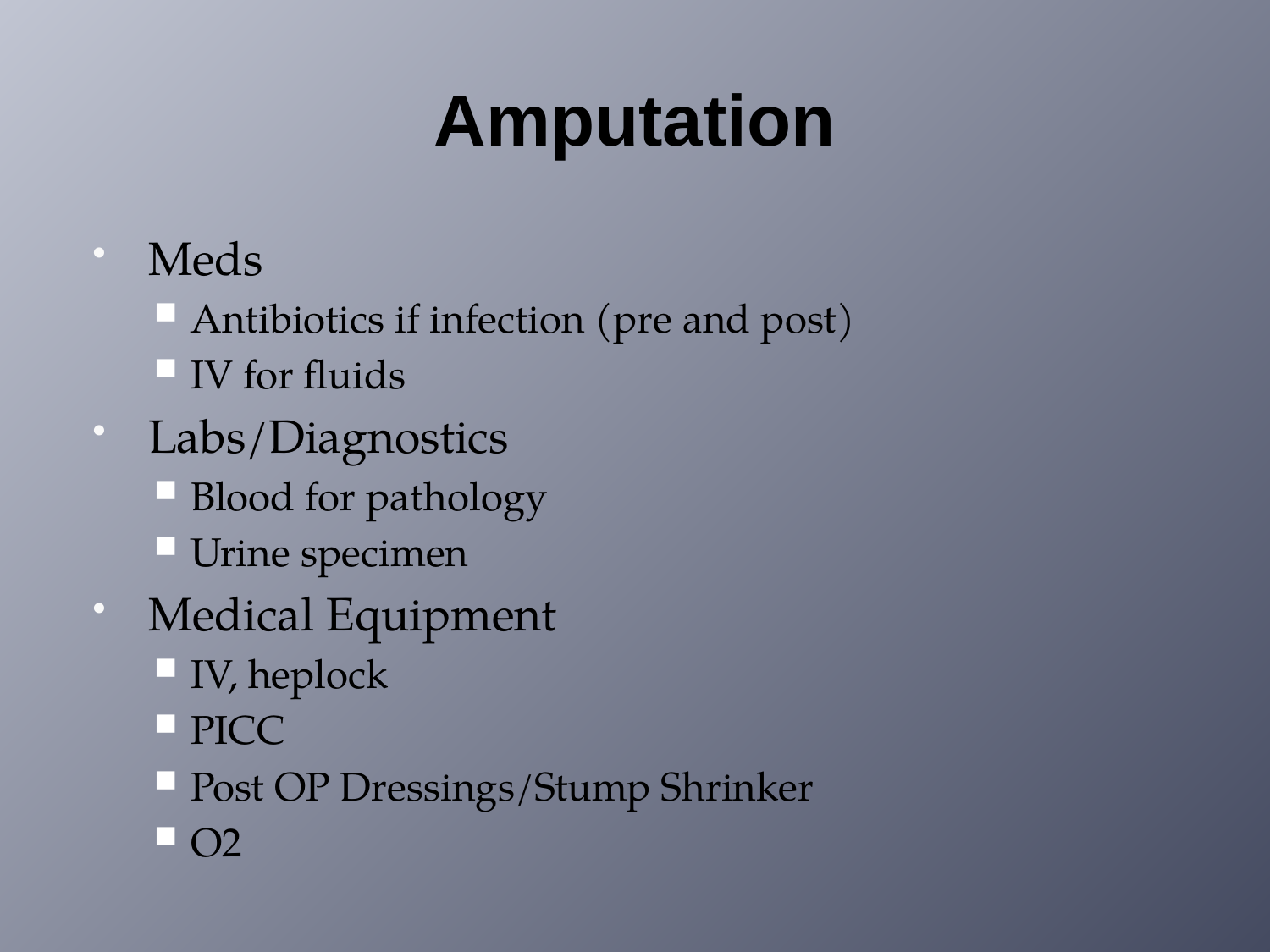

# Amputation
Meds
Antibiotics if infection (pre and post)
IV for fluids
Labs/Diagnostics
Blood for pathology
Urine specimen
Medical Equipment
IV, heplock
PICC
Post OP Dressings/Stump Shrinker
O2